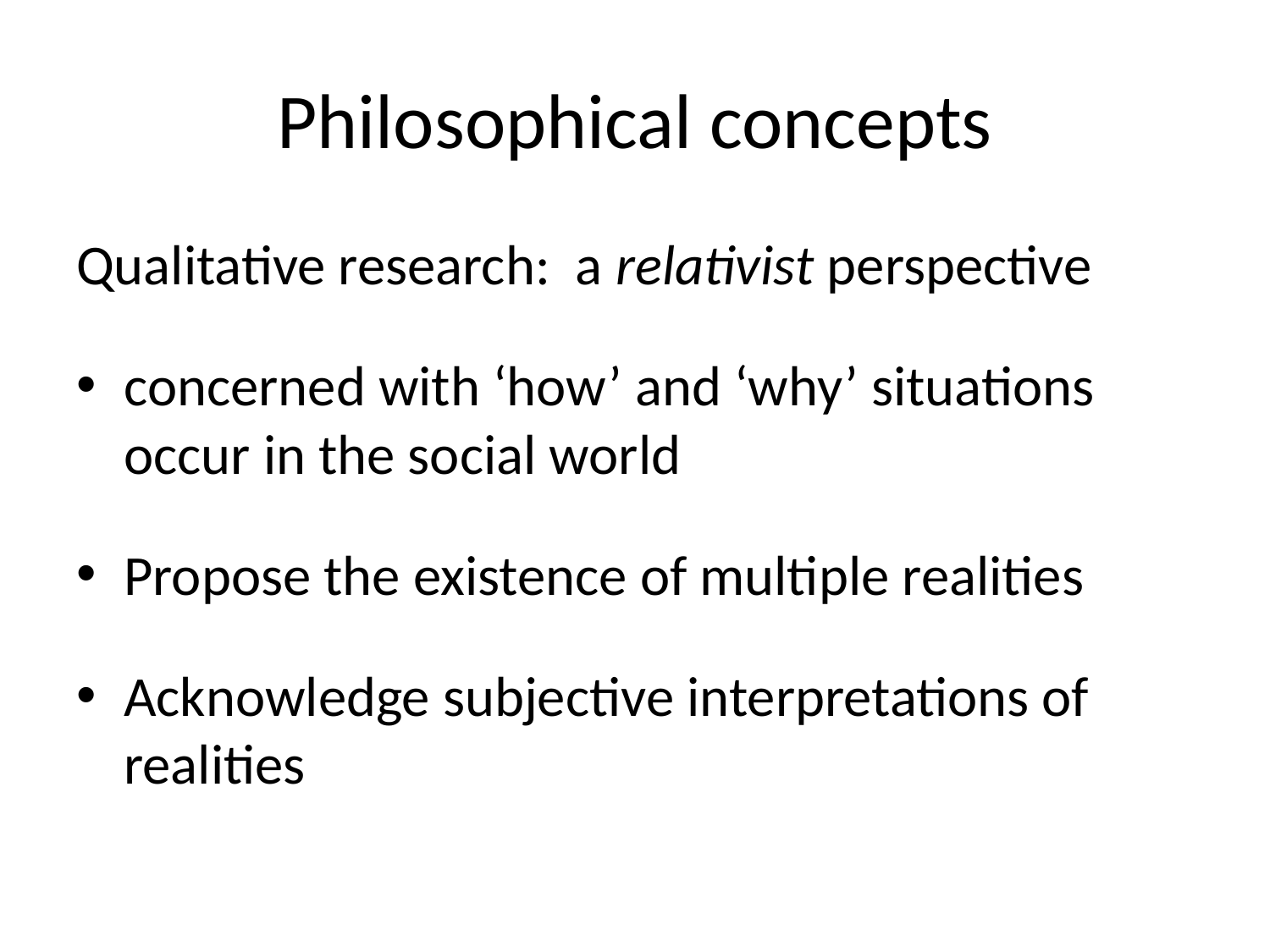

# Philosophical concepts
Qualitative research:  a relativist perspective
concerned with ‘how’ and ‘why’ situations occur in the social world
Propose the existence of multiple realities
Acknowledge subjective interpretations of realities